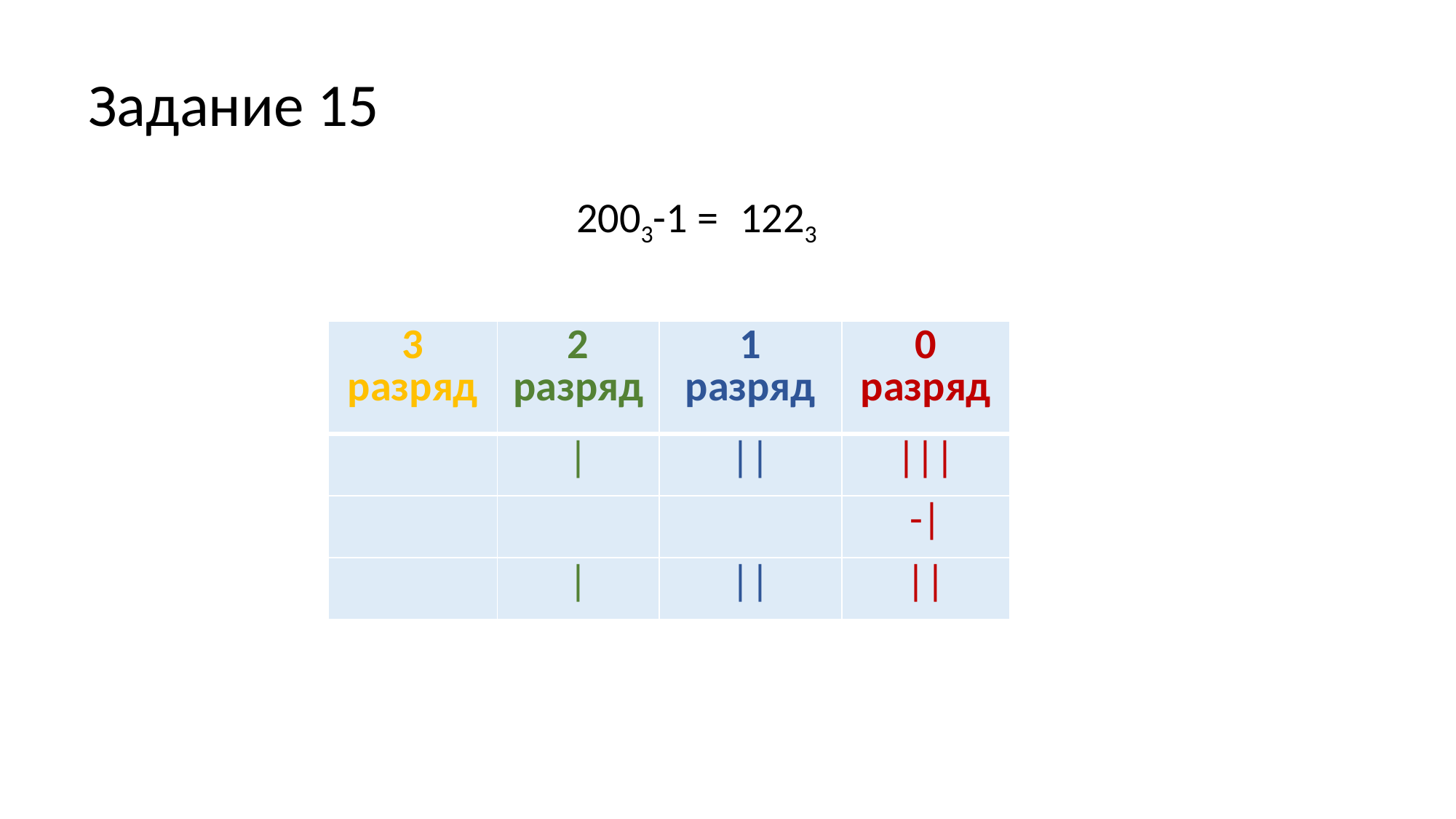

# Задание 15
2003-1 =
1223
| 3 разряд | 2 разряд | 1 разряд | 0 разряд |
| --- | --- | --- | --- |
|  | || |  |  |
|  |  |  | -| |
|  |  |  |  |
| 3 разряд | 2 разряд | 1 разряд | 0 разряд |
| --- | --- | --- | --- |
|  | | | || | ||| |
|  |  |  | -| |
|  |  |  |  |
| 3 разряд | 2 разряд | 1 разряд | 0 разряд |
| --- | --- | --- | --- |
|  | | | ||| |  |
|  |  |  | -| |
|  |  |  |  |
| 3 разряд | 2 разряд | 1 разряд | 0 разряд |
| --- | --- | --- | --- |
|  | | | || | ||| |
|  |  |  | -| |
|  | | | || | || |